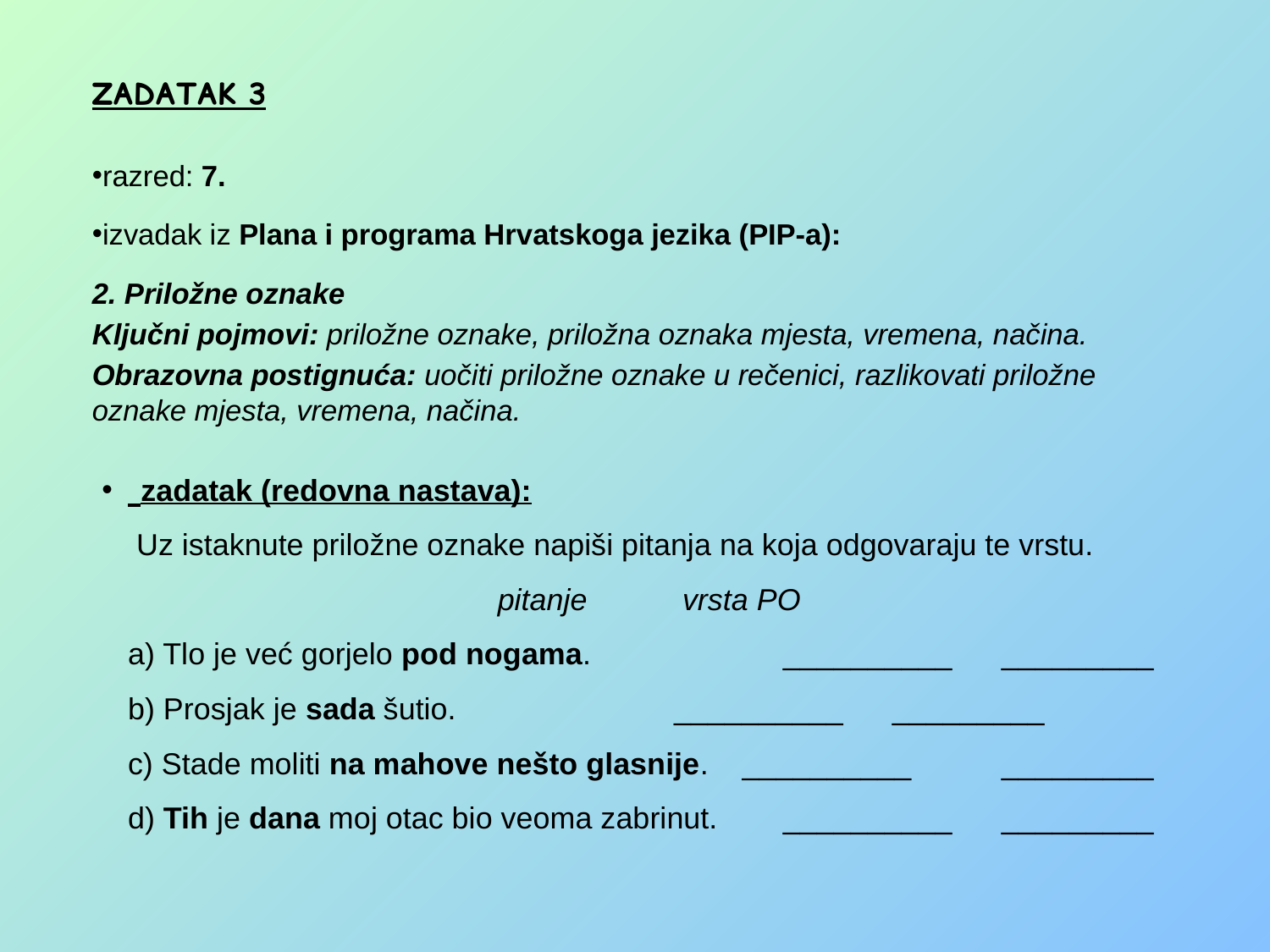

ZADATAK 3

 razred: 7.

 izvadak iz Plana i programa Hrvatskoga jezika (PIP-a):

2. Priložne oznake
Ključni pojmovi: priložne oznake, priložna oznaka mjesta, vremena, načina.
Obrazovna postignuća: uočiti priložne oznake u rečenici, razlikovati priložne oznake mjesta, vremena, načina.

# zadatak (redovna nastava):  Uz istaknute priložne oznake napiši pitanja na koja odgovaraju te vrstu.  			        	   	     pitanje	 vrsta PO a) Tlo je već gorjelo pod nogama. 	   	__________	_________ b) Prosjak je sada šutio.		   	__________	_________ c) Stade moliti na mahove nešto glasnije.    __________	_________ d) Tih je dana moj otac bio veoma zabrinut. 	__________	_________